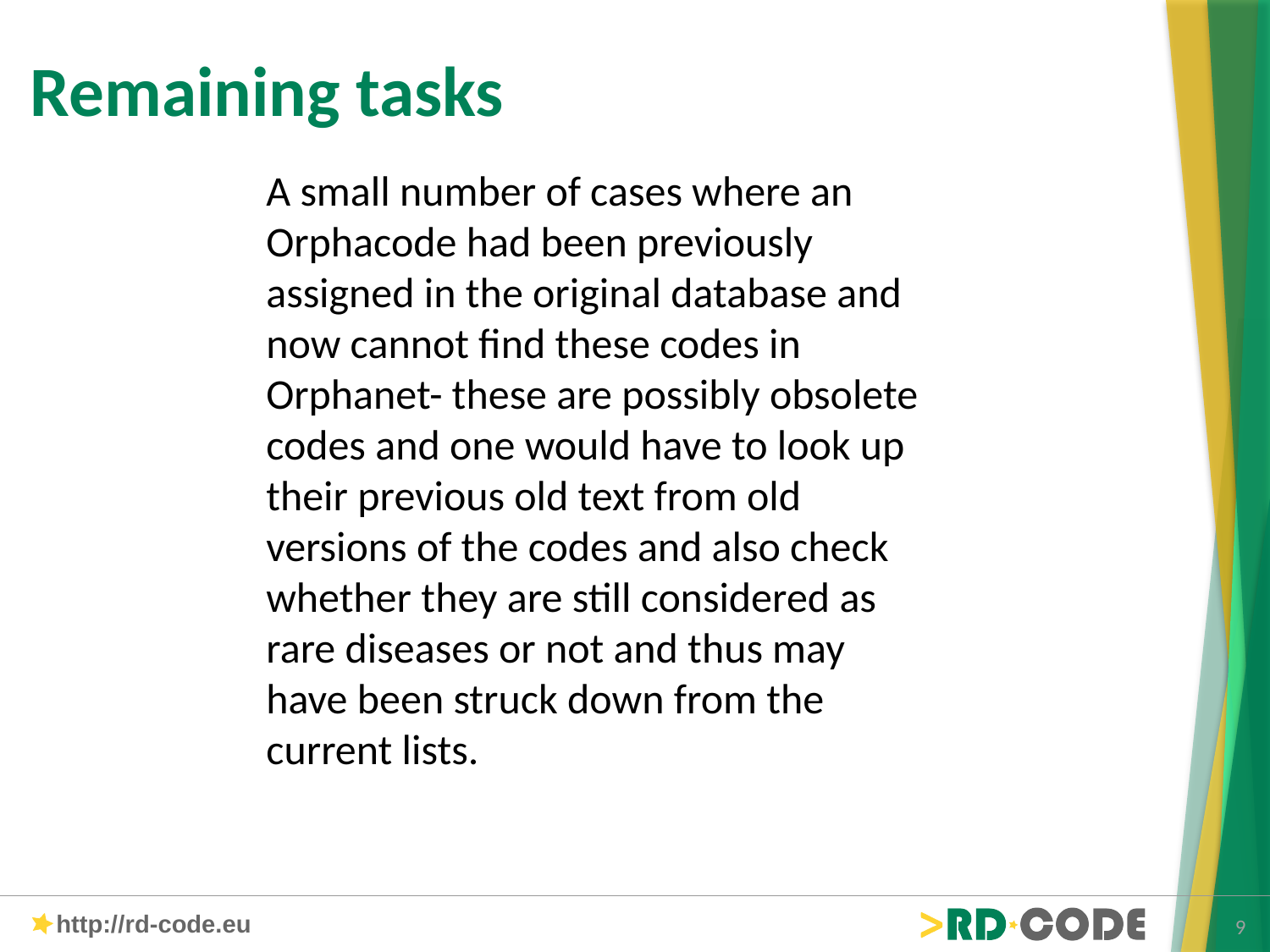

# Remaining tasks
A small number of cases where an Orphacode had been previously assigned in the original database and now cannot find these codes in Orphanet- these are possibly obsolete codes and one would have to look up their previous old text from old versions of the codes and also check whether they are still considered as rare diseases or not and thus may have been struck down from the current lists.
9